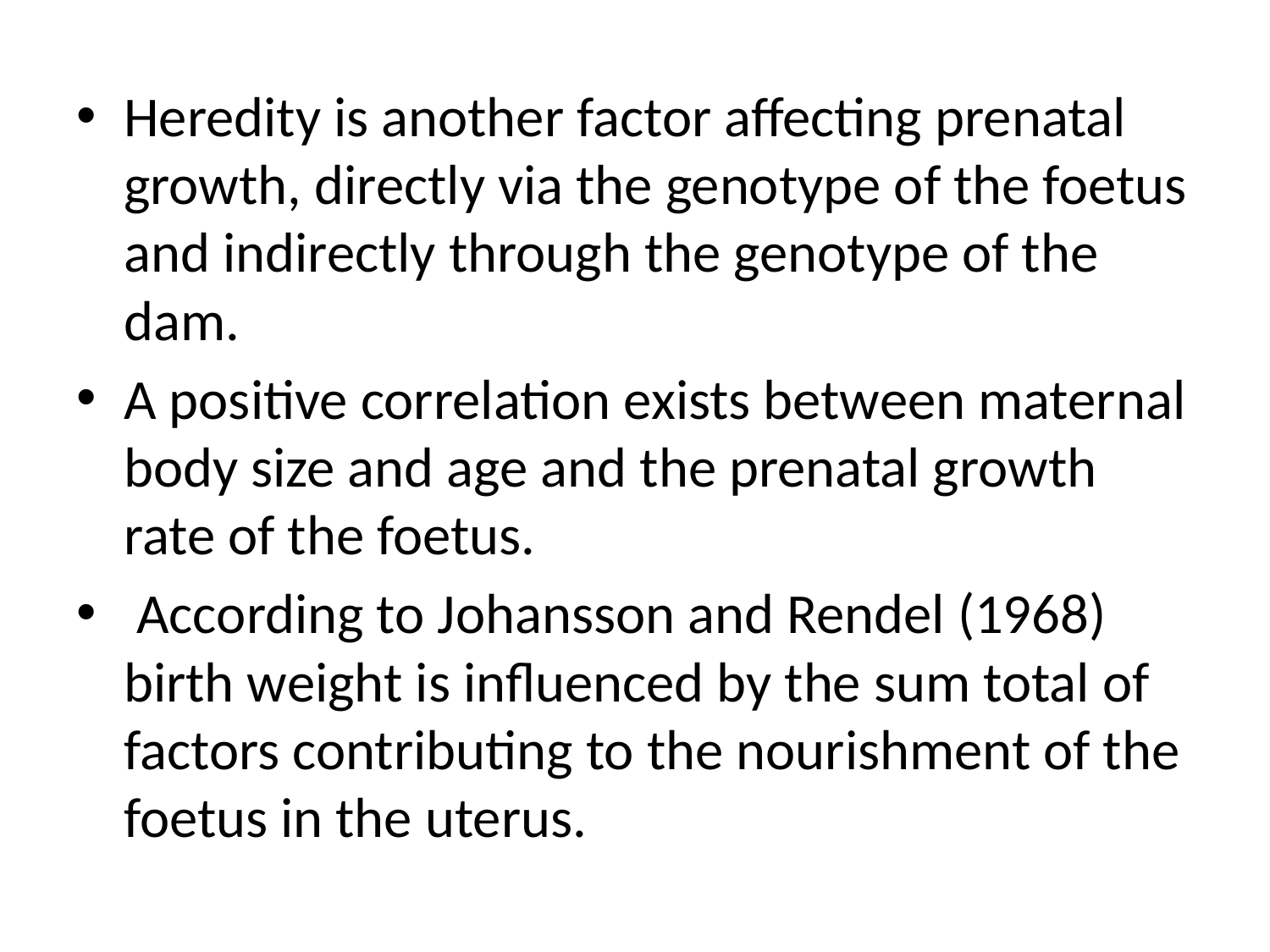

Heredity is another factor affecting prenatal growth, directly via the genotype of the foetus and indirectly through the genotype of the dam.
A positive correlation exists between maternal body size and age and the prenatal growth rate of the foetus.
 According to Johansson and Rendel (1968) birth weight is influenced by the sum total of factors contributing to the nourishment of the foetus in the uterus.